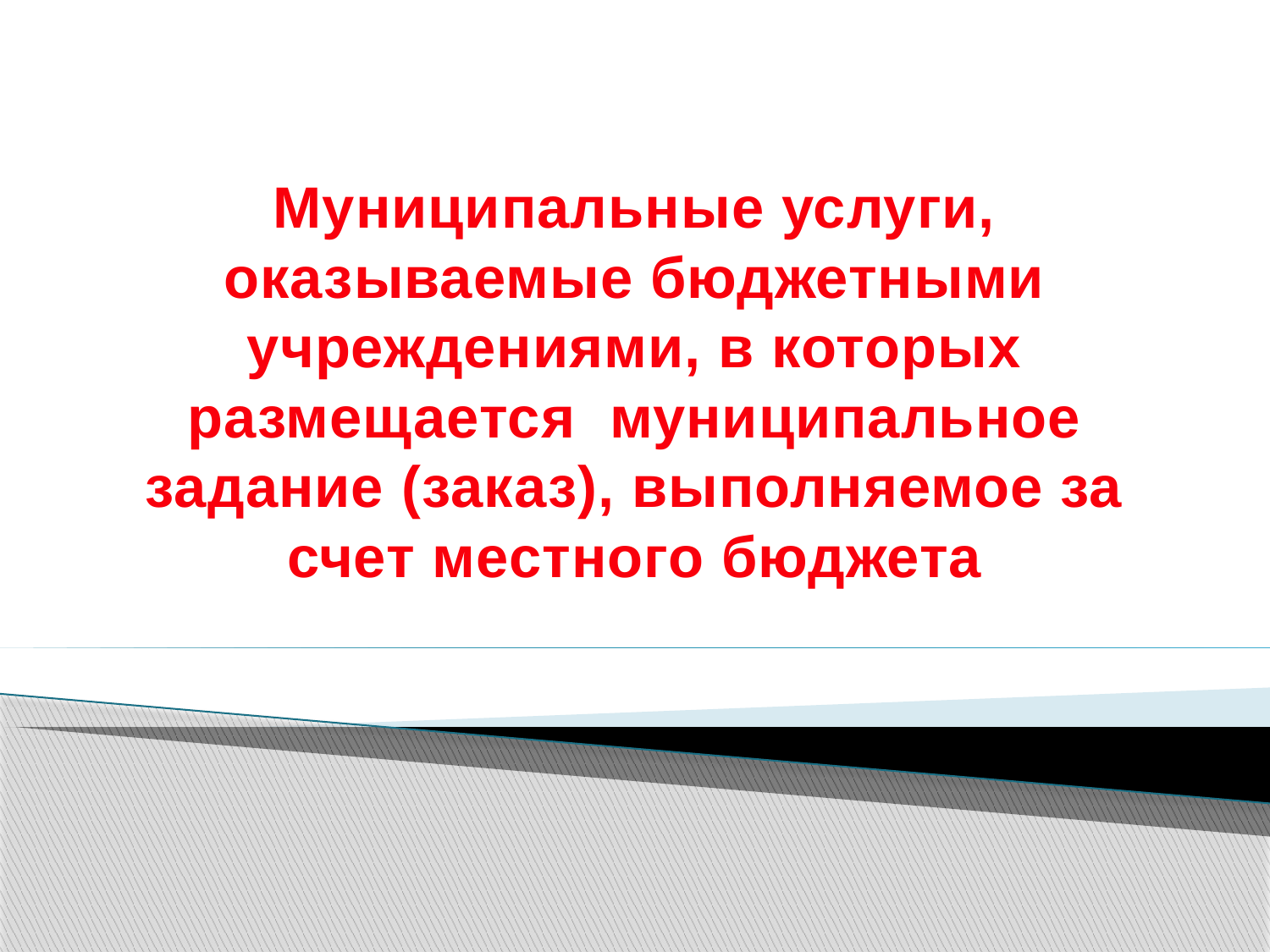

# Муниципальные услуги, оказываемые бюджетными учреждениями, в которых размещается  муниципальное задание (заказ), выполняемое за счет местного бюджета